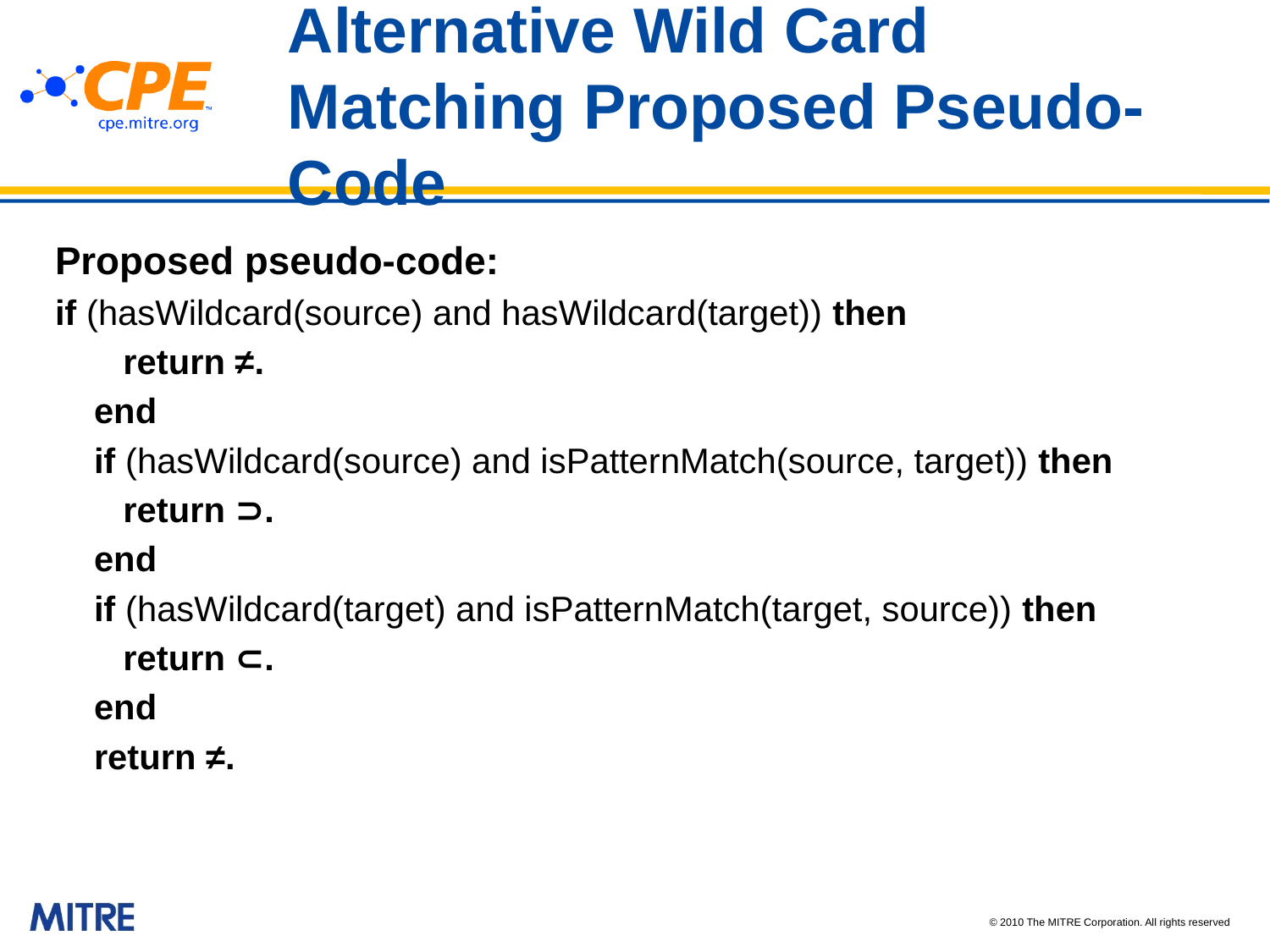

# Alternative Wild Card Matching Proposed Pseudo-Code
Proposed pseudo-code:
if (hasWildcard(source) and hasWildcard(target)) then
       return ≠.
    end
    if (hasWildcard(source) and isPatternMatch(source, target)) then
       return ⊃.
    end
    if (hasWildcard(target) and isPatternMatch(target, source)) then
       return ⊂.
    end
    return ≠.